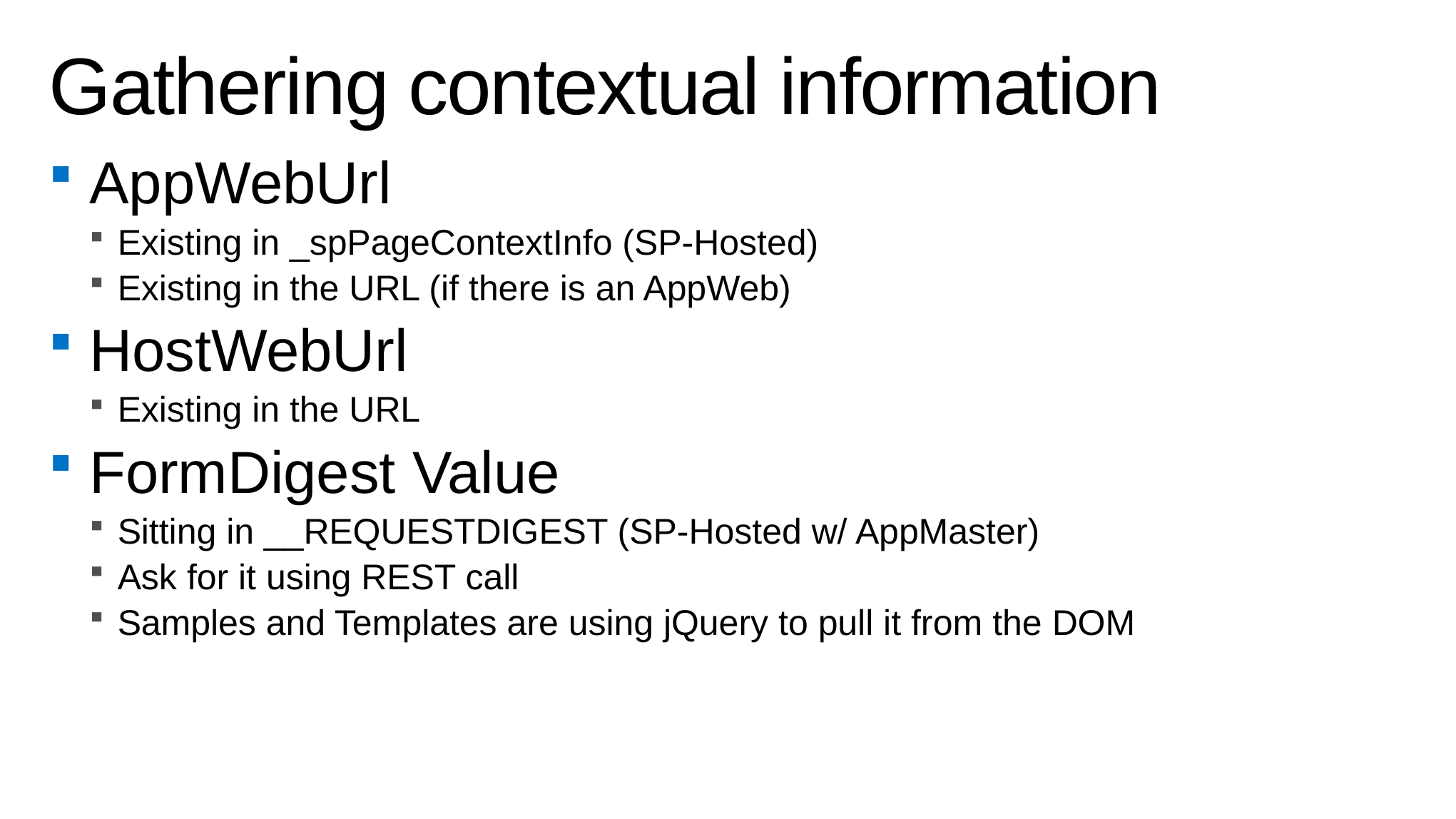

# Gathering contextual information
AppWebUrl
Existing in _spPageContextInfo (SP-Hosted)
Existing in the URL (if there is an AppWeb)
HostWebUrl
Existing in the URL
FormDigest Value
Sitting in __REQUESTDIGEST (SP-Hosted w/ AppMaster)
Ask for it using REST call
Samples and Templates are using jQuery to pull it from the DOM